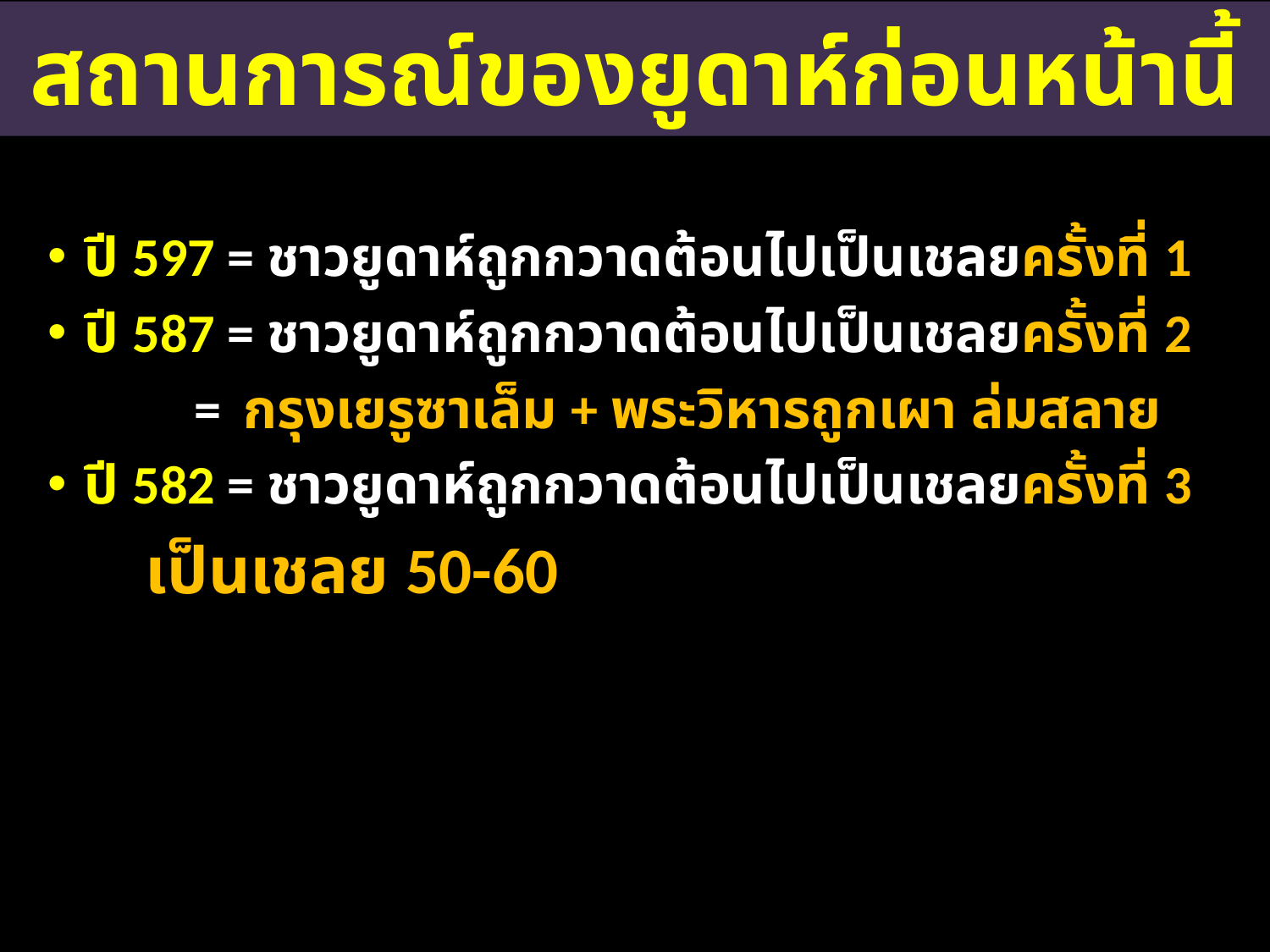

สถานการณ์ของยูดาห์ก่อนหน้านี้
ปี 597 = ชาวยูดาห์ถูกกวาดต้อนไปเป็นเชลยครั้งที่ 1
ปี 587 = ชาวยูดาห์ถูกกวาดต้อนไปเป็นเชลยครั้งที่ 2
	    =	กรุงเยรูซาเล็ม + พระวิหารถูกเผา ล่มสลาย
ปี 582 = ชาวยูดาห์ถูกกวาดต้อนไปเป็นเชลยครั้งที่ 3
		เป็นเชลย 50-60